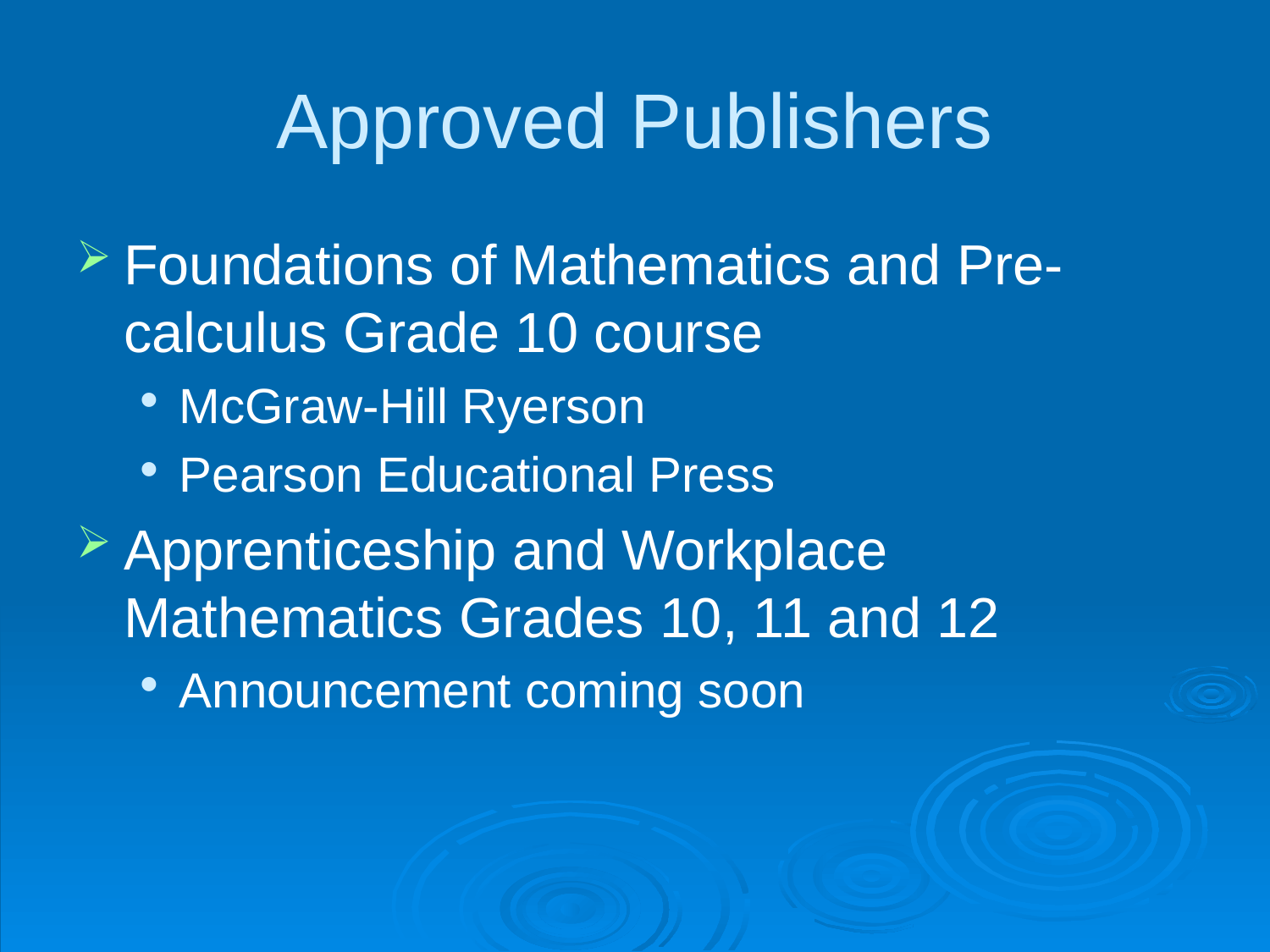

# Approved Publishers
Foundations of Mathematics and Pre-calculus Grade 10 course
McGraw-Hill Ryerson
Pearson Educational Press
Apprenticeship and Workplace Mathematics Grades 10, 11 and 12
Announcement coming soon